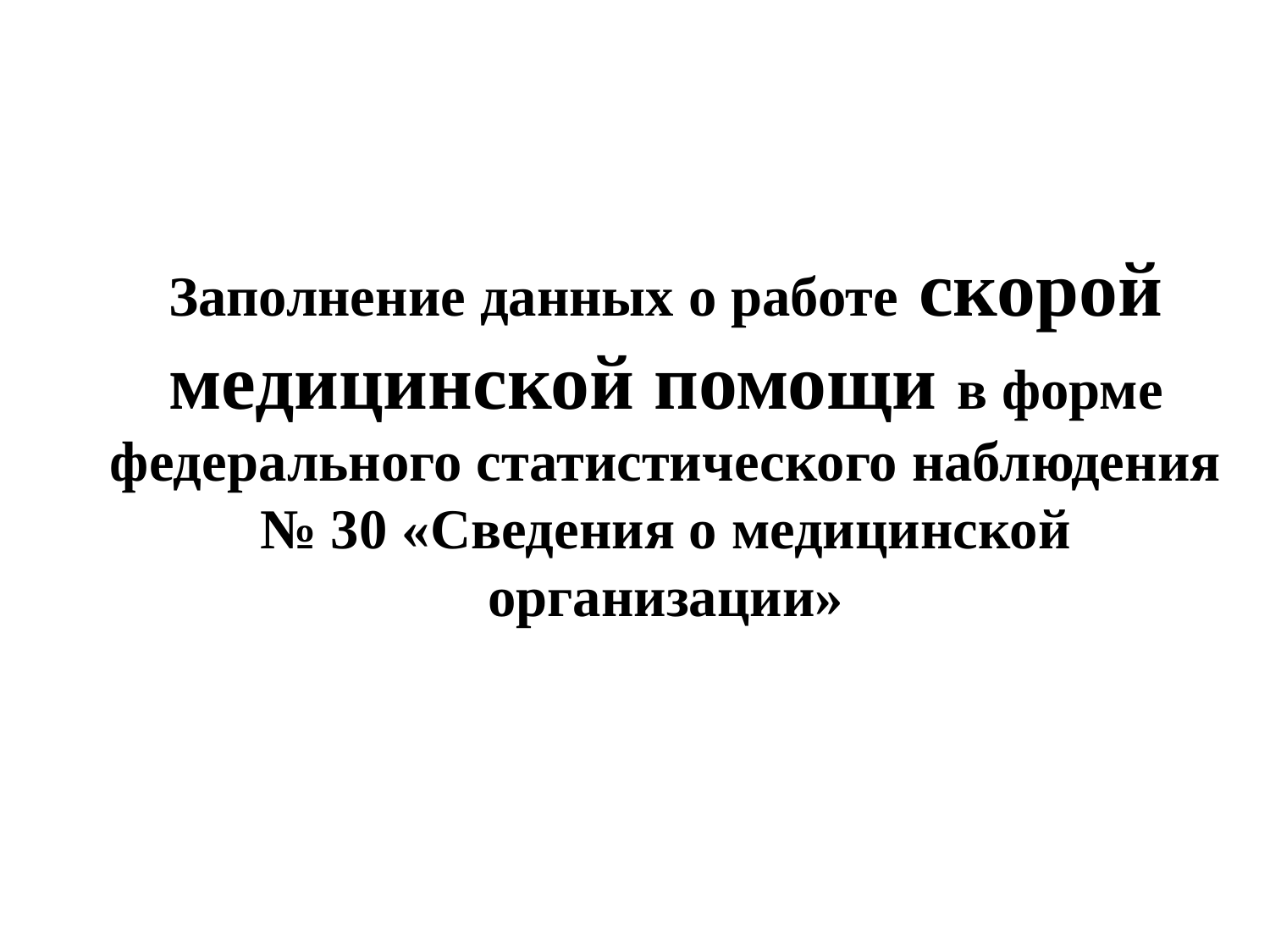

Заполнение данных о работе скорой медицинской помощи в форме федерального статистического наблюдения № 30 «Сведения о медицинской организации»